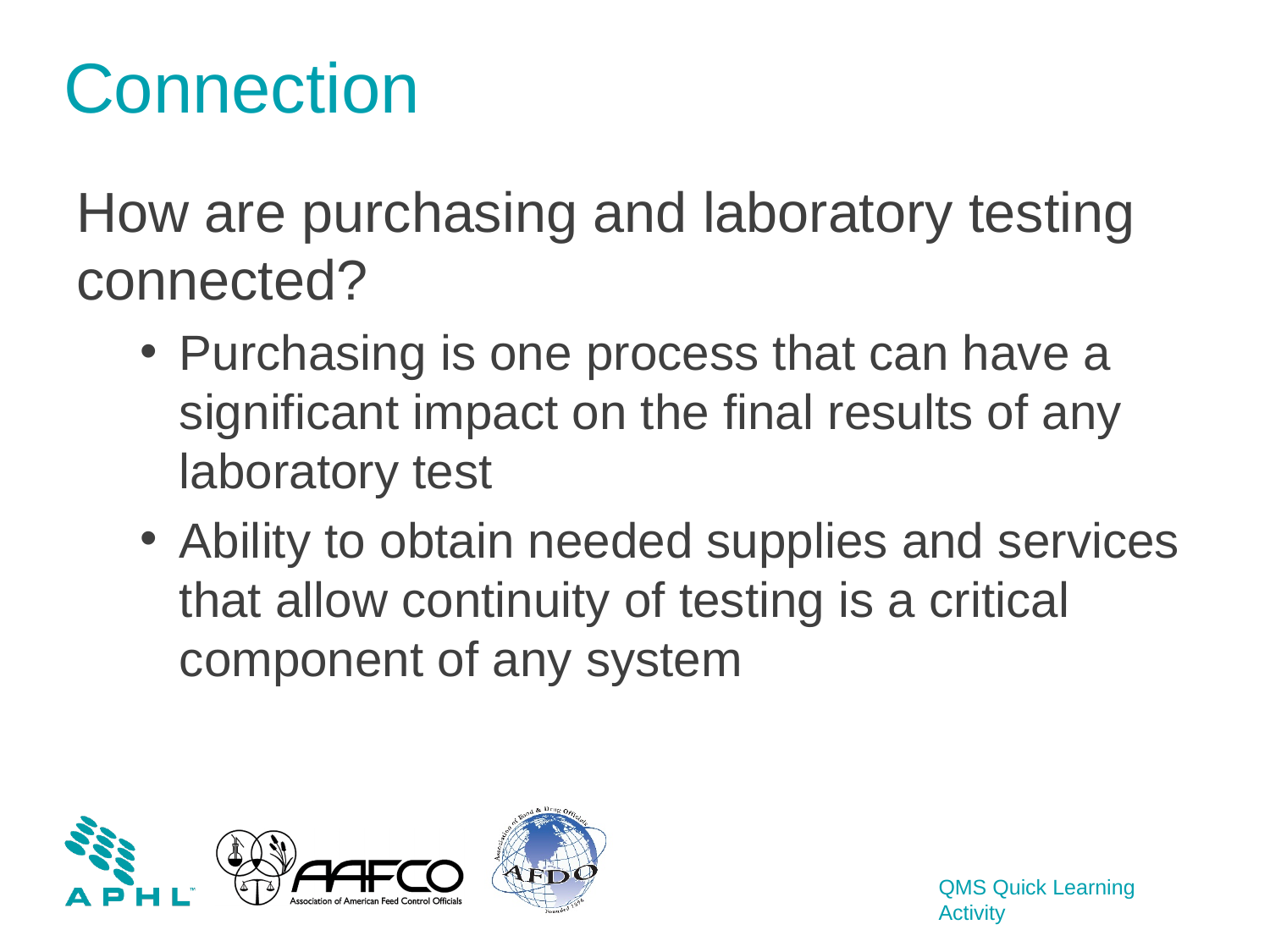

# Connection
How are purchasing and laboratory testing connected?
Purchasing is one process that can have a significant impact on the final results of any laboratory test
Ability to obtain needed supplies and services that allow continuity of testing is a critical component of any system